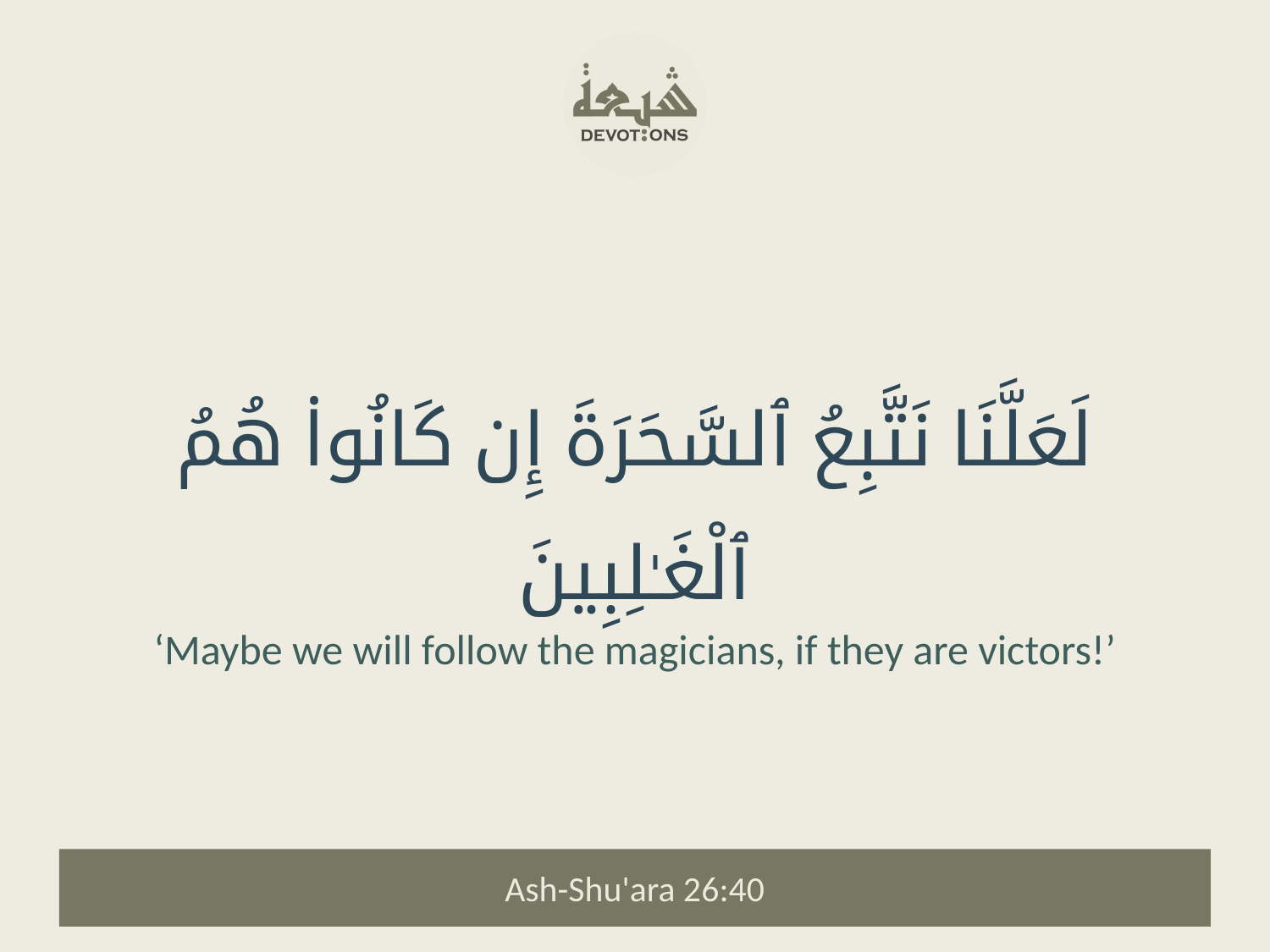

لَعَلَّنَا نَتَّبِعُ ٱلسَّحَرَةَ إِن كَانُوا۟ هُمُ ٱلْغَـٰلِبِينَ
‘Maybe we will follow the magicians, if they are victors!’
Ash-Shu'ara 26:40